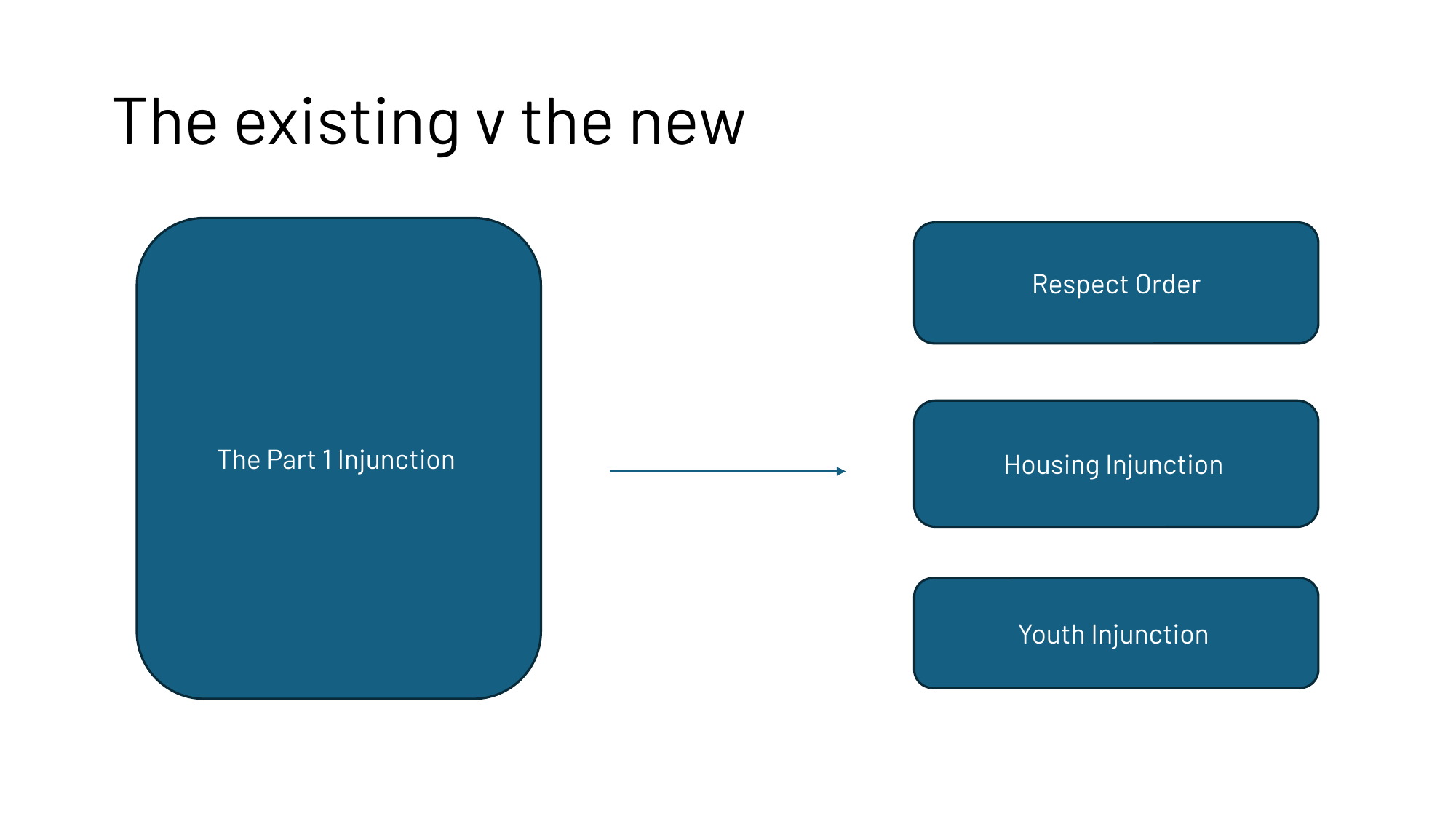

# The existing v the new

The Part 1 Injunction
Respect Order
Housing Injunction

Youth Injunction